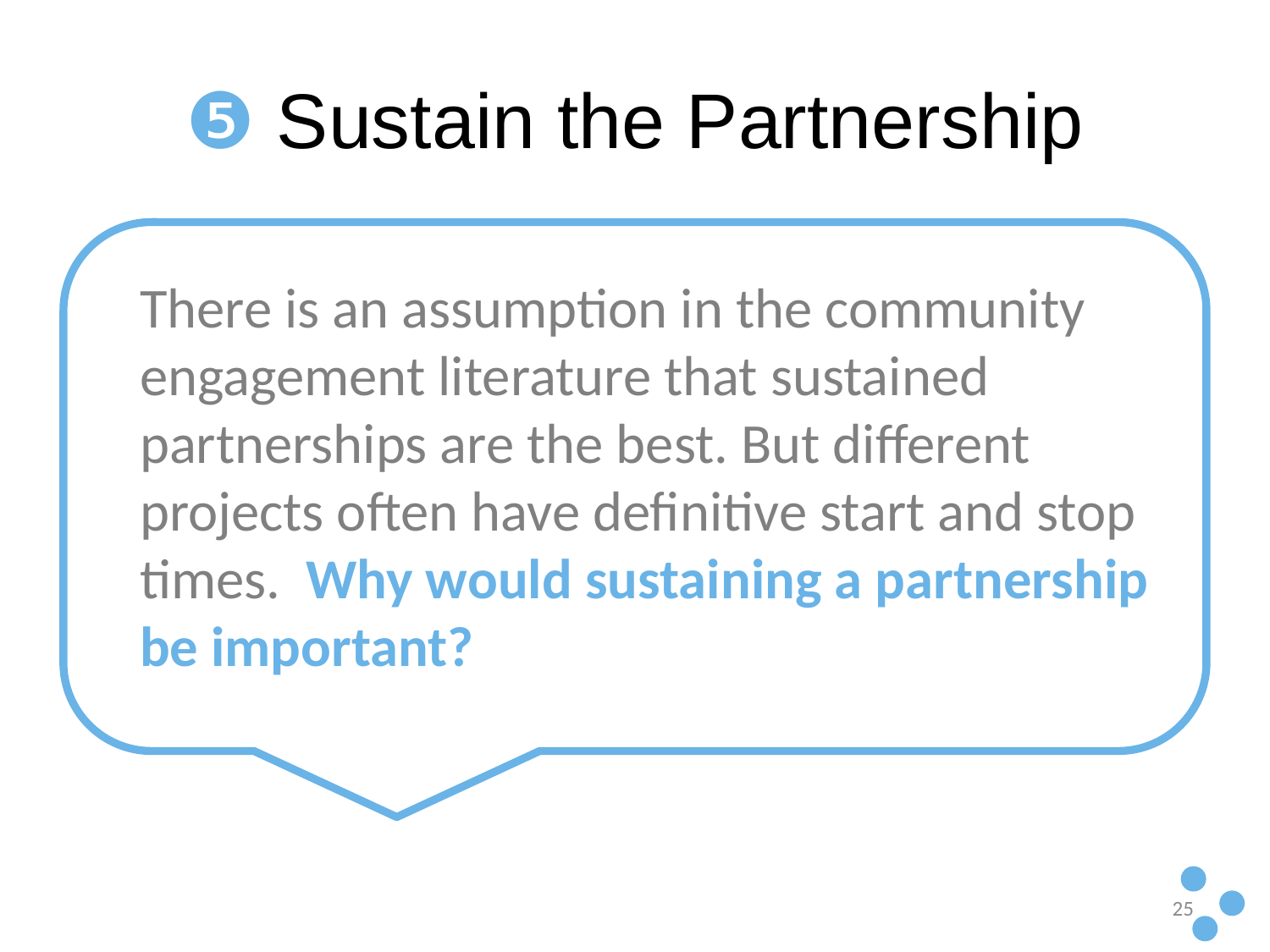

# ❺ Sustain the Partnership

There is an assumption in the community engagement literature that sustained partnerships are the best. But different projects often have definitive start and stop times.  Why would sustaining a partnership be important?

25